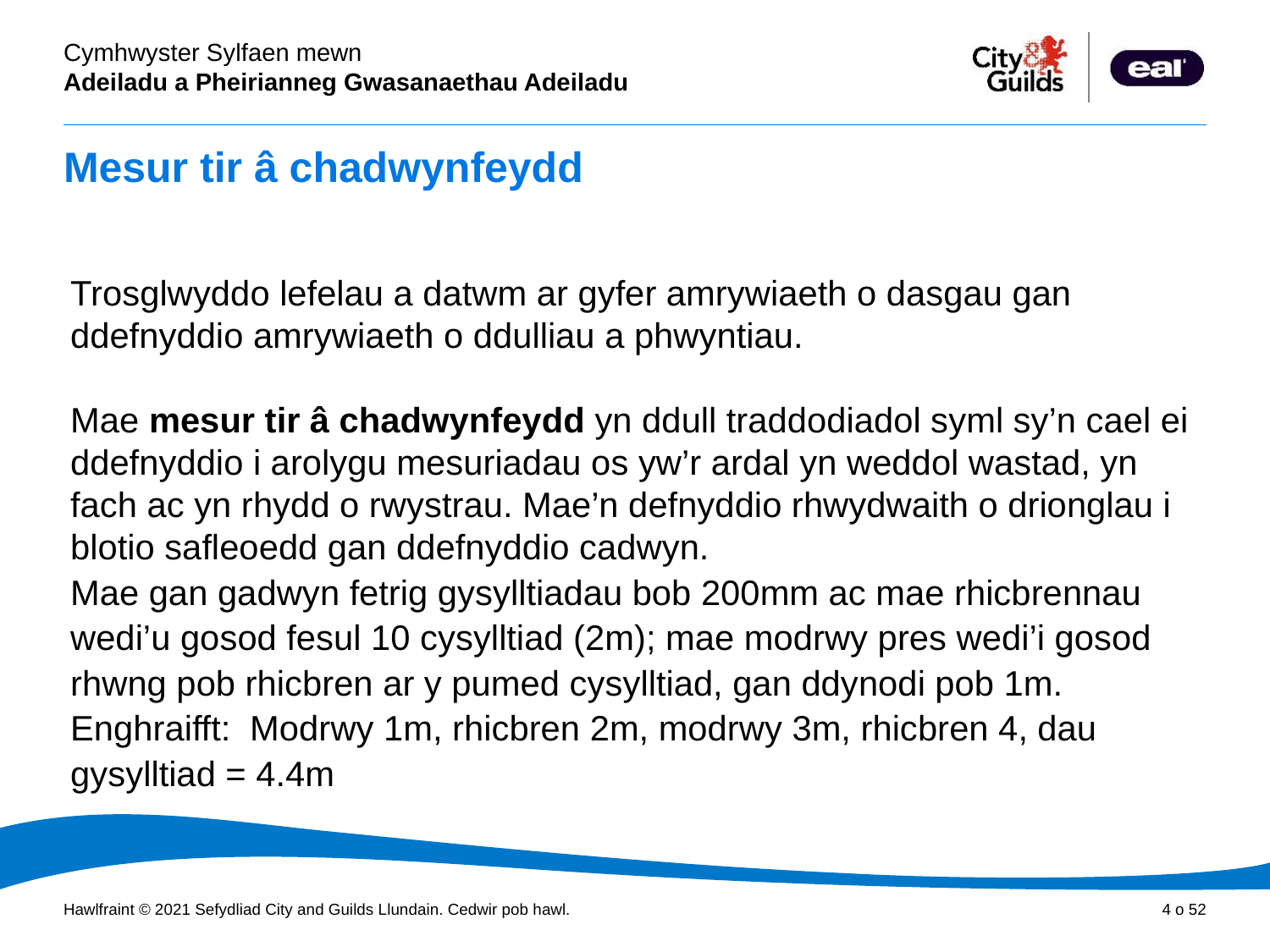

# Mesur tir â chadwynfeydd
Trosglwyddo lefelau a datwm ar gyfer amrywiaeth o dasgau gan ddefnyddio amrywiaeth o ddulliau a phwyntiau.

Mae mesur tir â chadwynfeydd yn ddull traddodiadol syml sy’n cael ei ddefnyddio i arolygu mesuriadau os yw’r ardal yn weddol wastad, yn fach ac yn rhydd o rwystrau. Mae’n defnyddio rhwydwaith o drionglau i blotio safleoedd gan ddefnyddio cadwyn.
Mae gan gadwyn fetrig gysylltiadau bob 200mm ac mae rhicbrennau wedi’u gosod fesul 10 cysylltiad (2m); mae modrwy pres wedi’i gosod rhwng pob rhicbren ar y pumed cysylltiad, gan ddynodi pob 1m.
Enghraifft:  Modrwy 1m, rhicbren 2m, modrwy 3m, rhicbren 4, dau gysylltiad = 4.4m